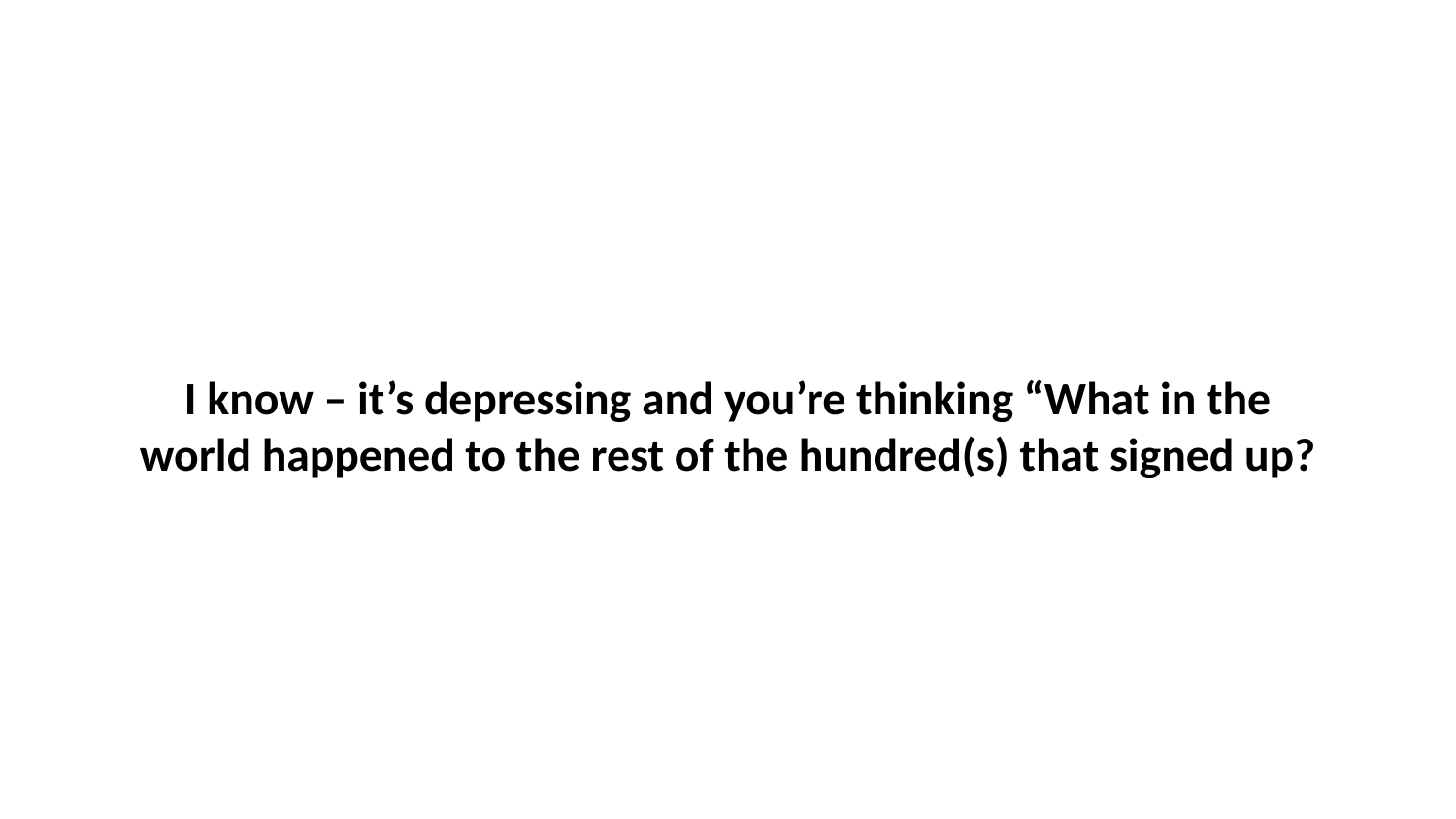

# I know – it’s depressing and you’re thinking “What in the world happened to the rest of the hundred(s) that signed up?